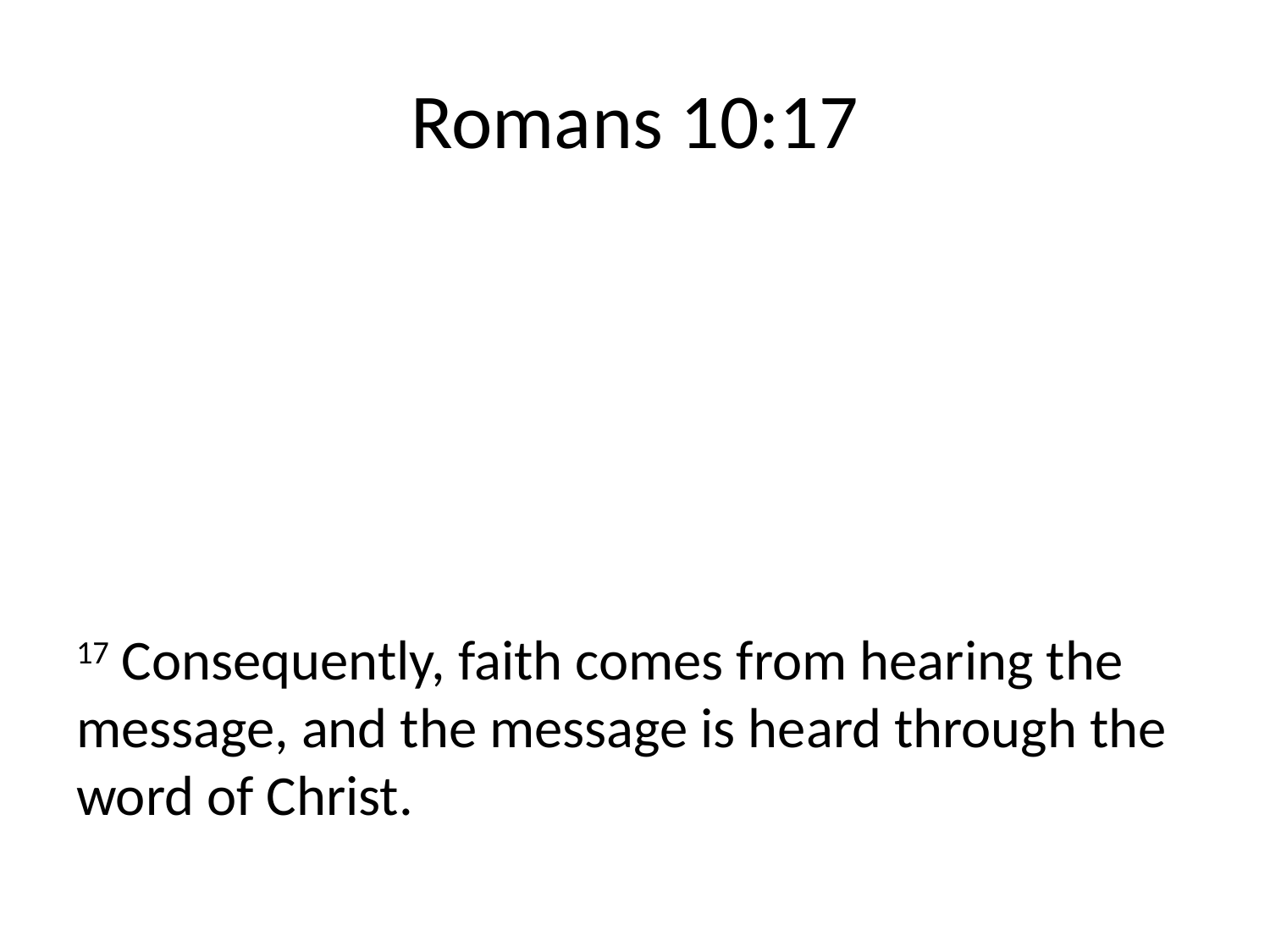

# Romans 10:17

17 Consequently, faith comes from hearing the message, and the message is heard through the word of Christ.